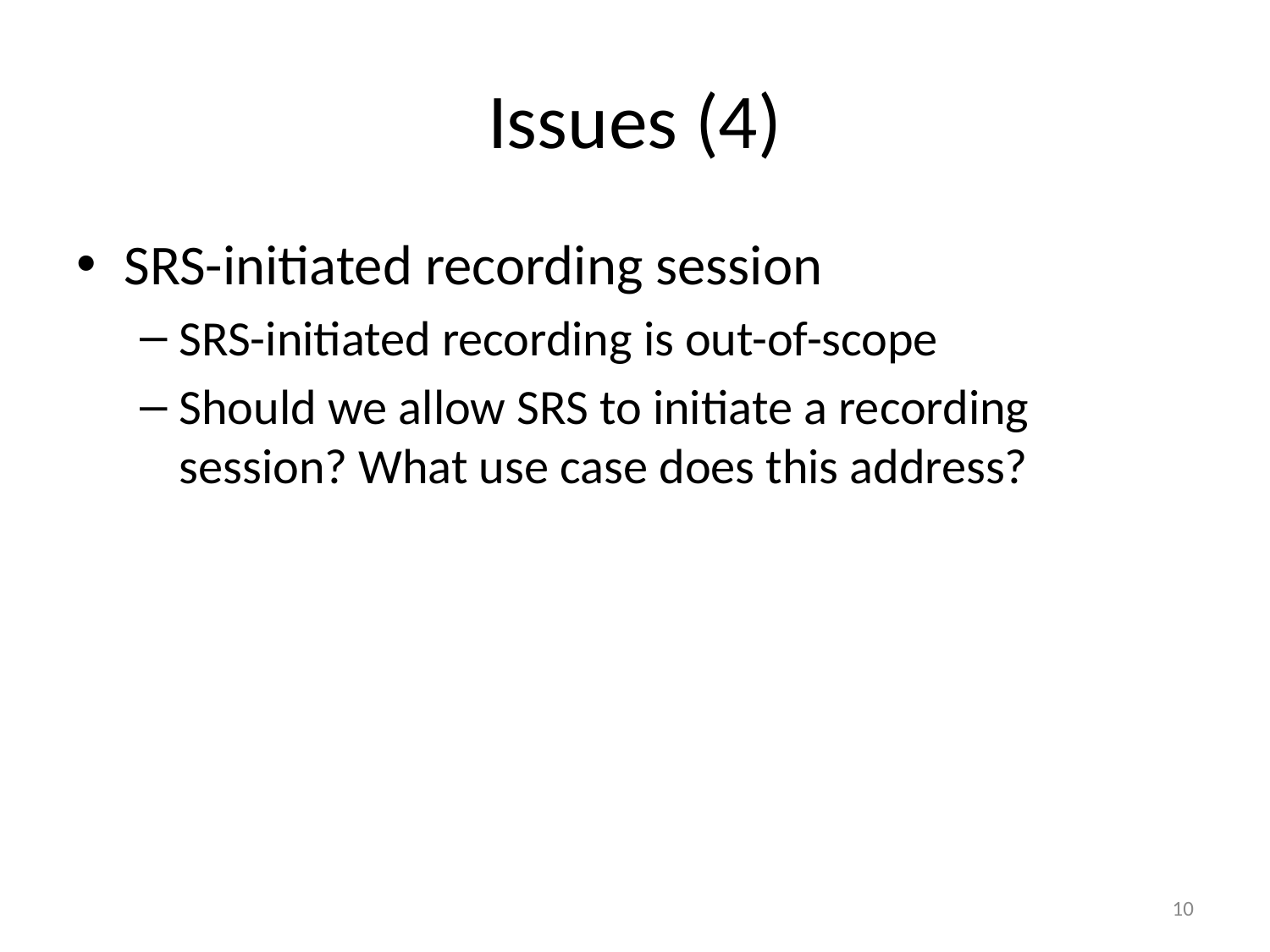

# Issues (4)
SRS-initiated recording session
SRS-initiated recording is out-of-scope
Should we allow SRS to initiate a recording session? What use case does this address?
10